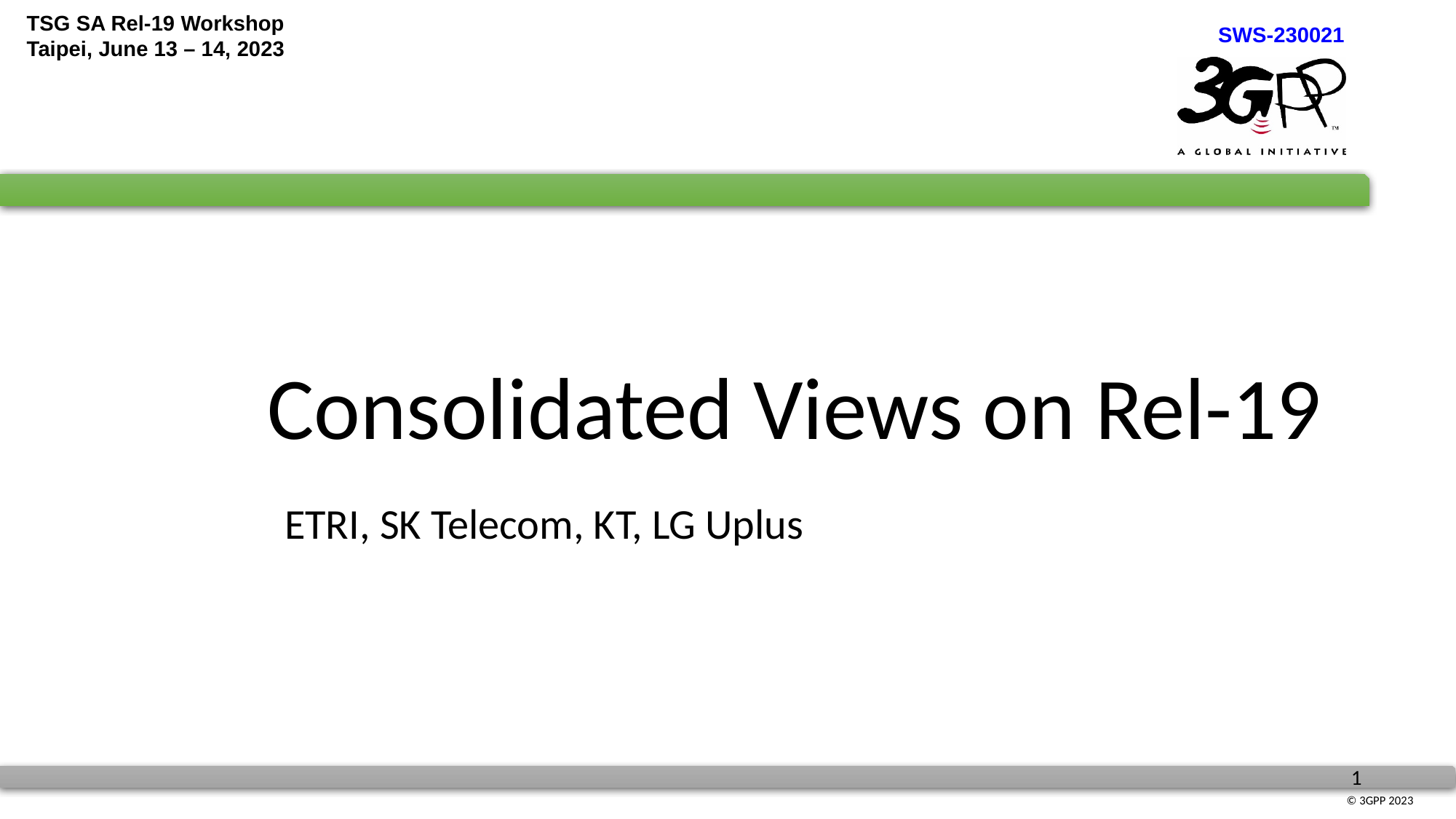

# Consolidated Views on Rel-19

ETRI, SK Telecom, KT, LG Uplus